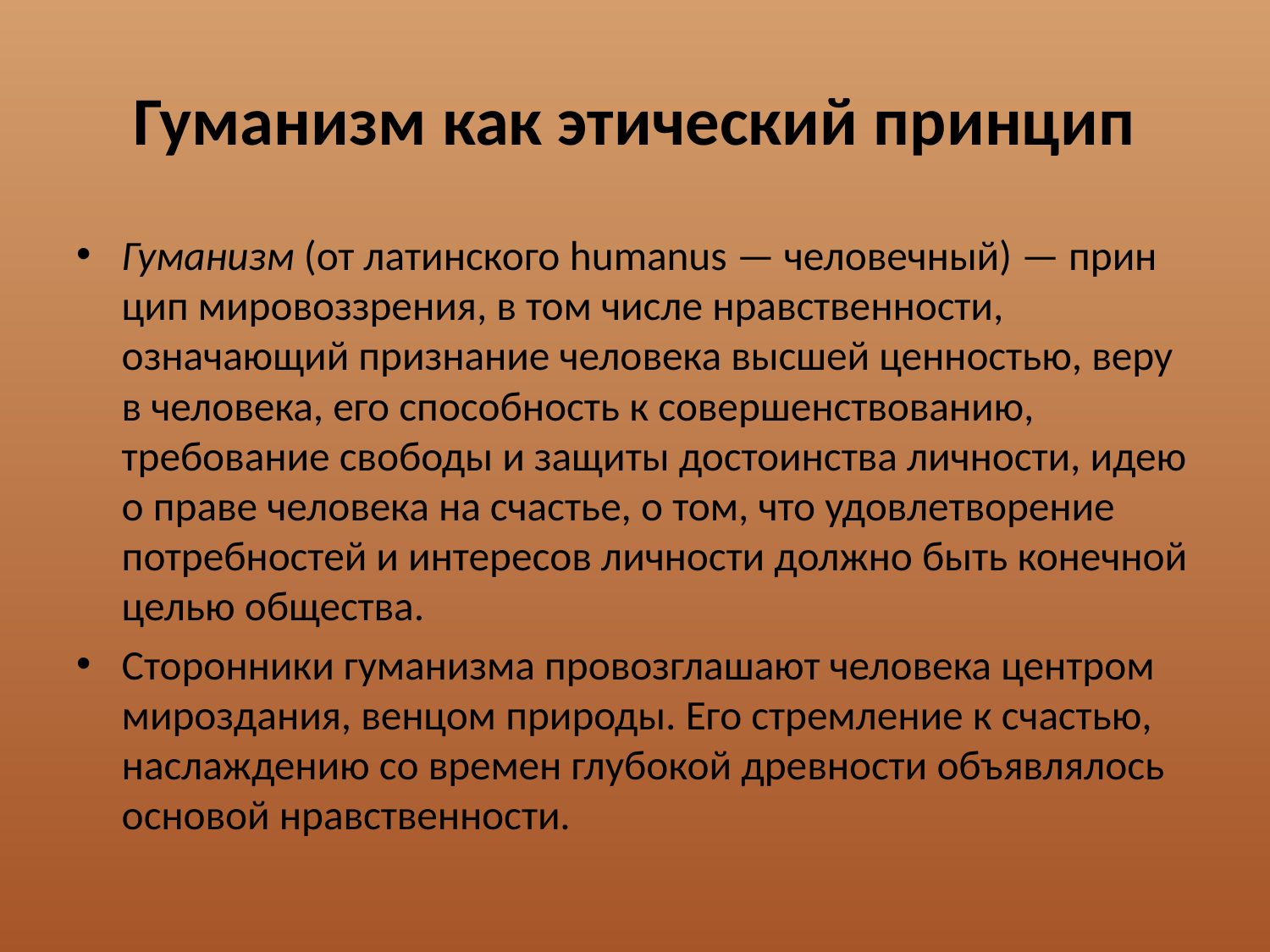

# Гуманизм как этический принцип
Гуманизм (от латинского humanus — человечный) — прин­цип мировоззрения, в том числе нравственности, означающий признание человека высшей ценностью, веру в человека, его способность к совершенствованию, требование свободы и защи­ты достоинства личности, идею о праве человека на счастье, о том, что удовлетворение потребностей и интересов личности должно быть конечной целью общества.
Сторонники гуманизма провозглашают человека центром мироздания, венцом природы. Его стремление к счастью, насла­ждению со времен глубокой древности объявлялось основой нравственности.